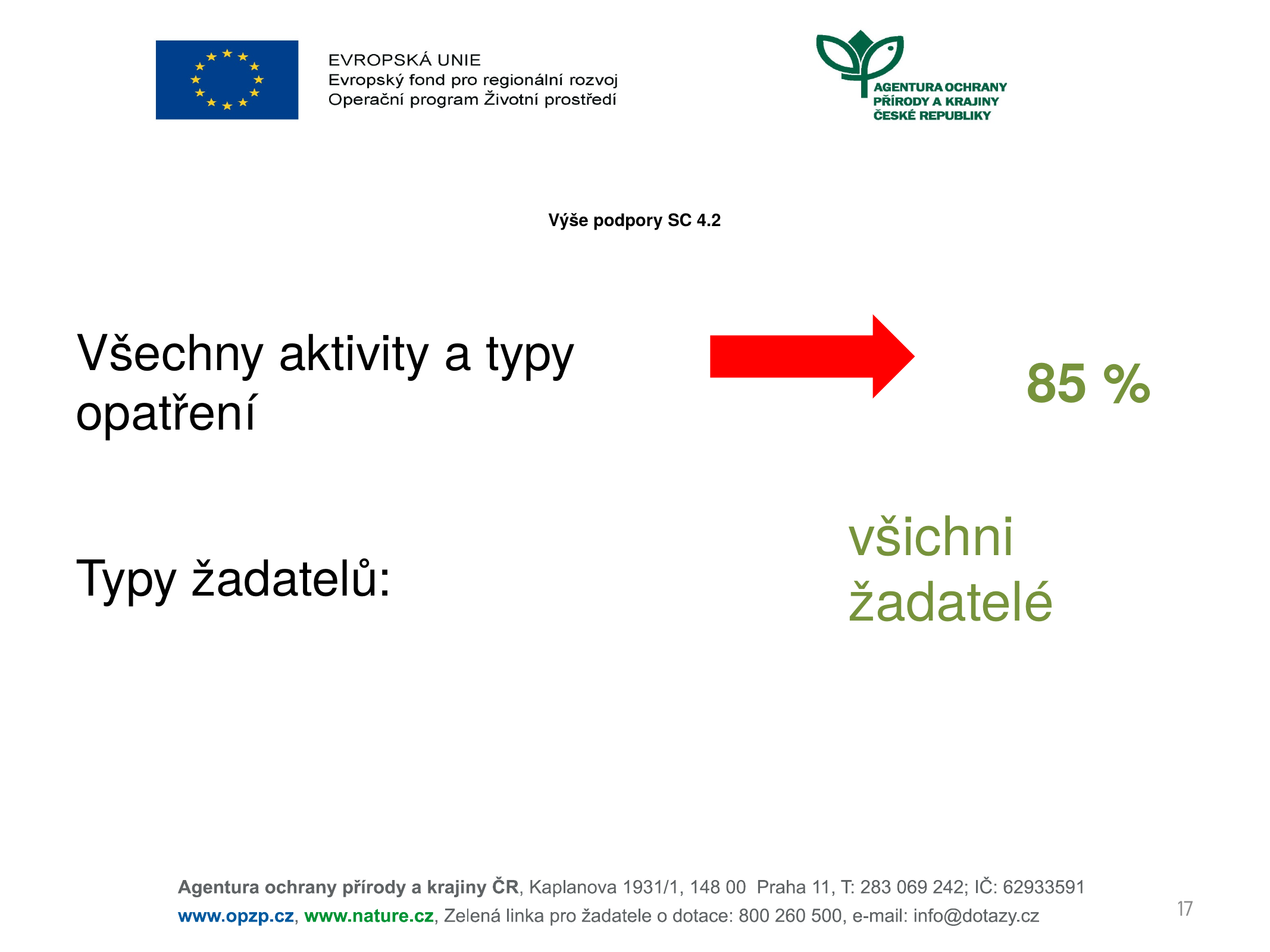

# Výše podpory SC 4.2

		85 %

všichni žadatelé
Všechny aktivity a typy opatření

Typy žadatelů:

17